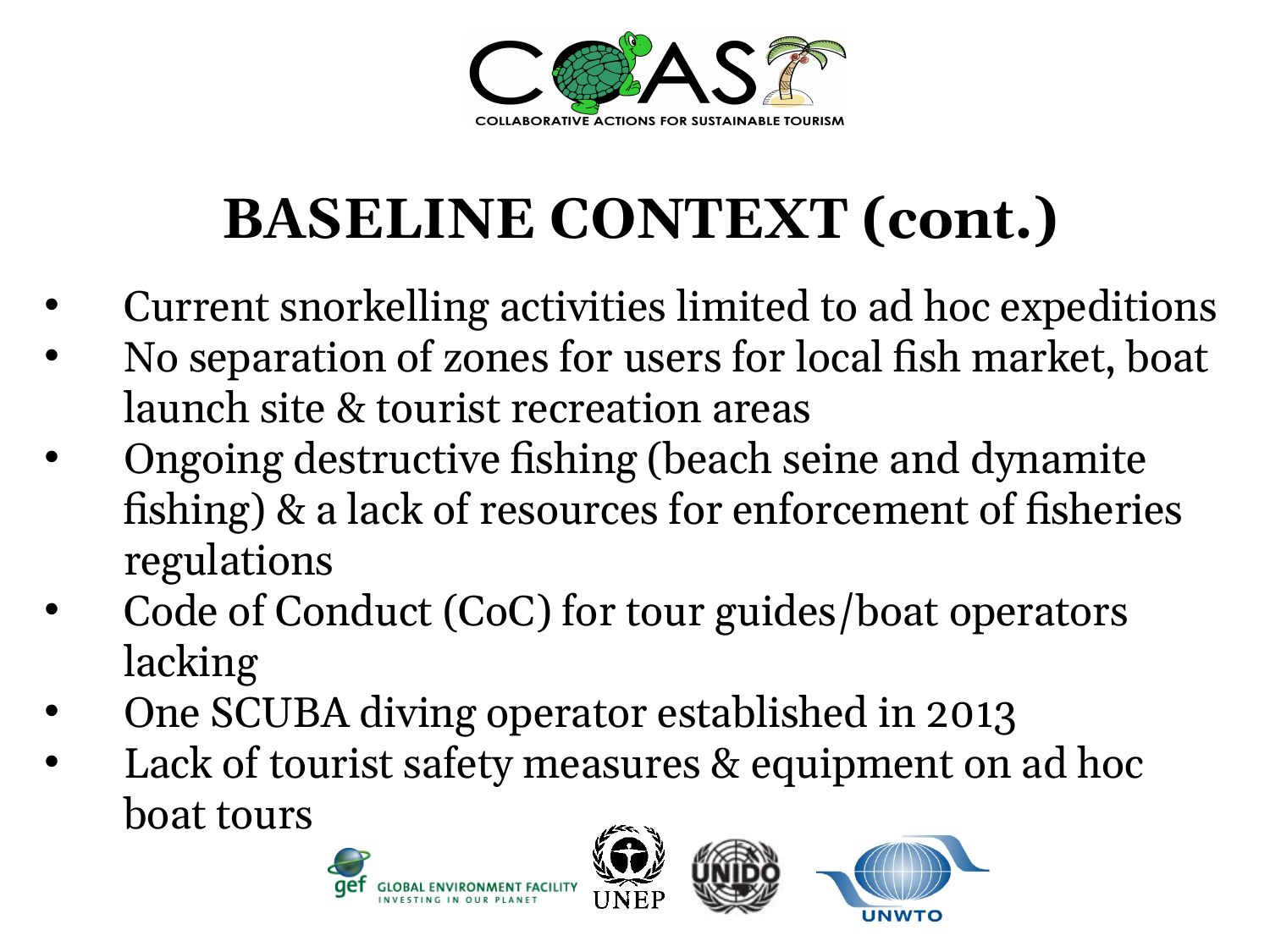

BASELINE CONTEXT (cont.)

Current snorkelling activities limited to ad hoc expeditions
No separation of zones for users for local fish market, boat launch site & tourist recreation areas
Ongoing destructive fishing (beach seine and dynamite fishing) & a lack of resources for enforcement of fisheries regulations
Code of Conduct (CoC) for tour guides/boat operators lacking
One SCUBA diving operator established in 2013
Lack of tourist safety measures & equipment on ad hoc boat tours

#